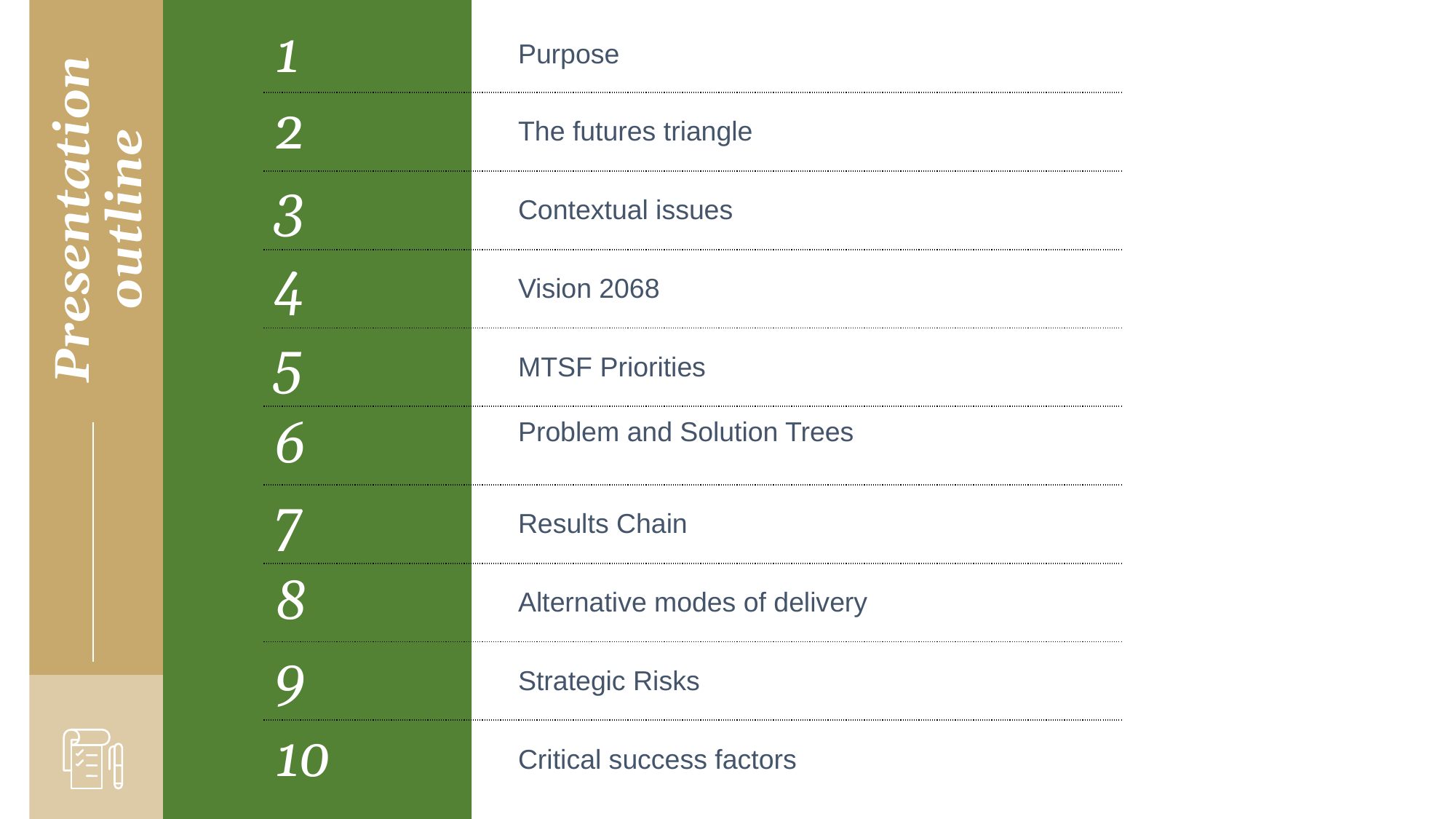

| 1 | Purpose |
| --- | --- |
| 2 | The futures triangle |
| 3 | Contextual issues |
| 4 | Vision 2068 |
| 5 | MTSF Priorities |
| 6 | Problem and Solution Trees |
| 7 | Results Chain |
| 8 | Alternative modes of delivery |
| 9 | Strategic Risks |
| 10 | Critical success factors |
Presentation outline